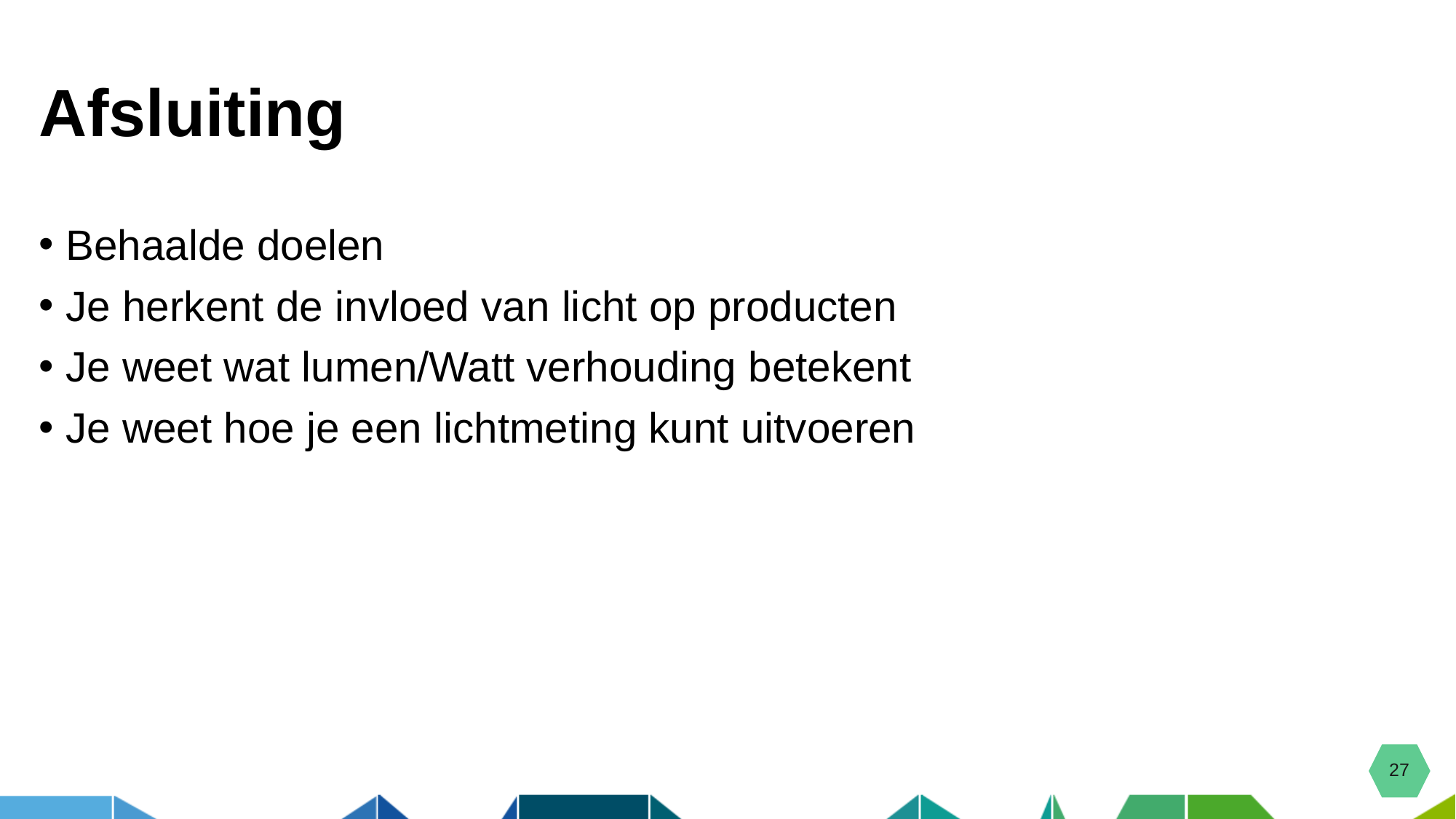

# Afsluiting
Behaalde doelen
Je herkent de invloed van licht op producten
Je weet wat lumen/Watt verhouding betekent
Je weet hoe je een lichtmeting kunt uitvoeren

27